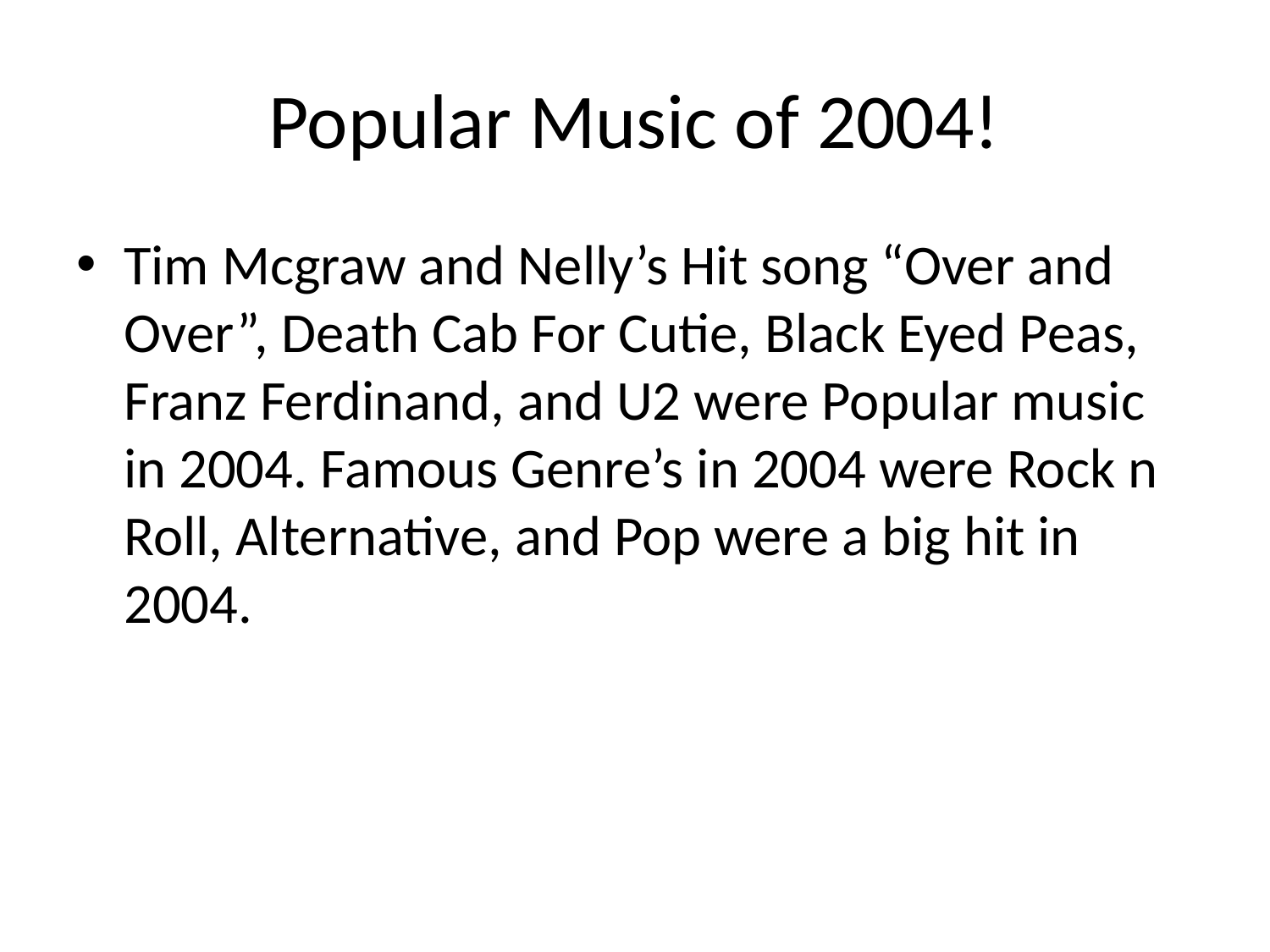

# Popular Music of 2004!
Tim Mcgraw and Nelly’s Hit song “Over and Over”, Death Cab For Cutie, Black Eyed Peas, Franz Ferdinand, and U2 were Popular music in 2004. Famous Genre’s in 2004 were Rock n Roll, Alternative, and Pop were a big hit in 2004.